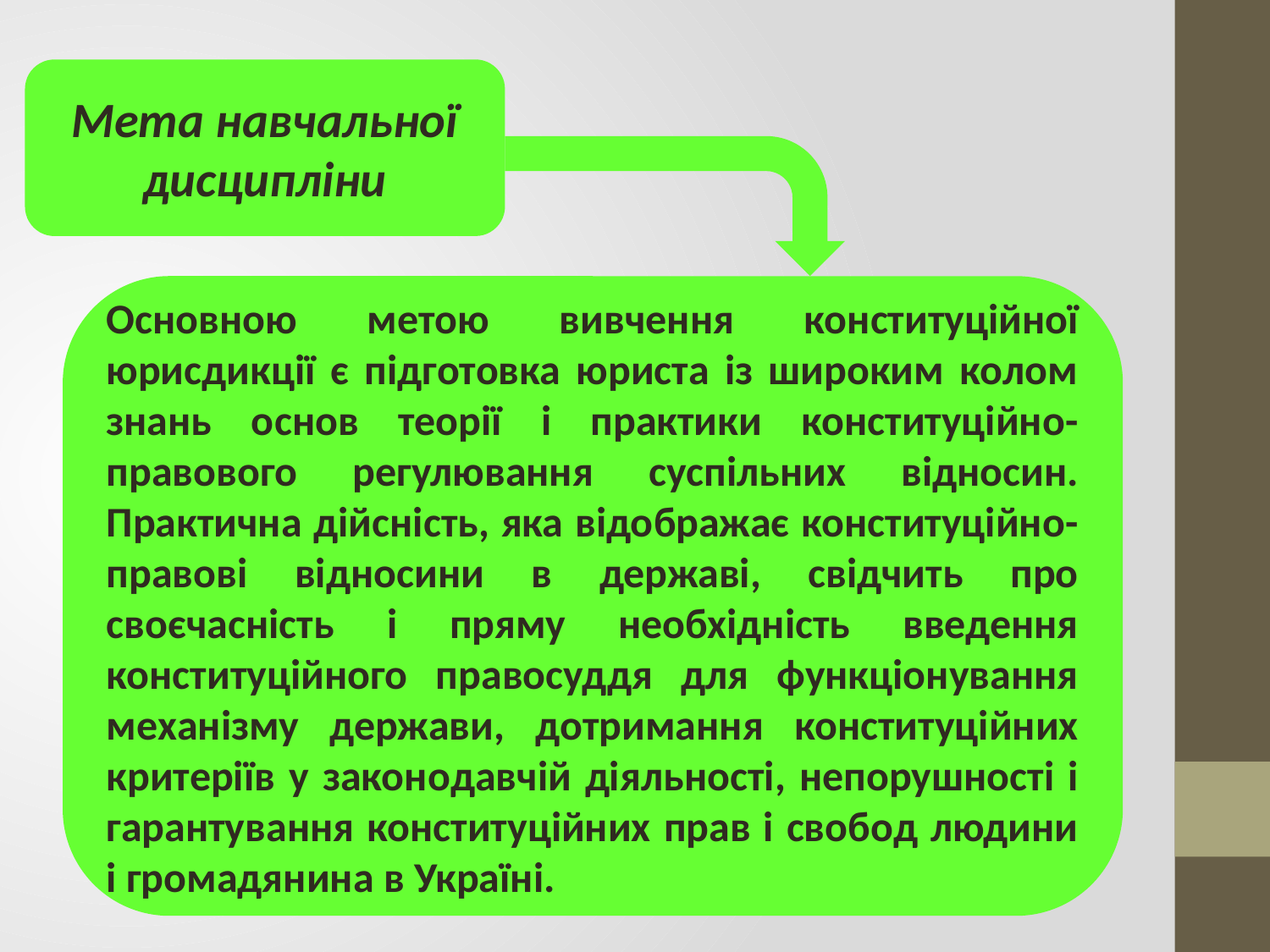

Мета навчальної дисципліни
Основною метою вивчення конституційної юрисдикції є підготовка юриста із широким колом знань основ теорії і практики конституційно-правового регулювання суспільних відносин. Практична дійсність, яка відображає конституційно-правові відносини в державі, свідчить про своєчасність і пряму необхідність введення конституційного правосуддя для функціонування механізму держави, дотримання конституційних критеріїв у законодавчій діяльності, непорушності і гарантування конституційних прав і свобод людини і громадянина в Україні.